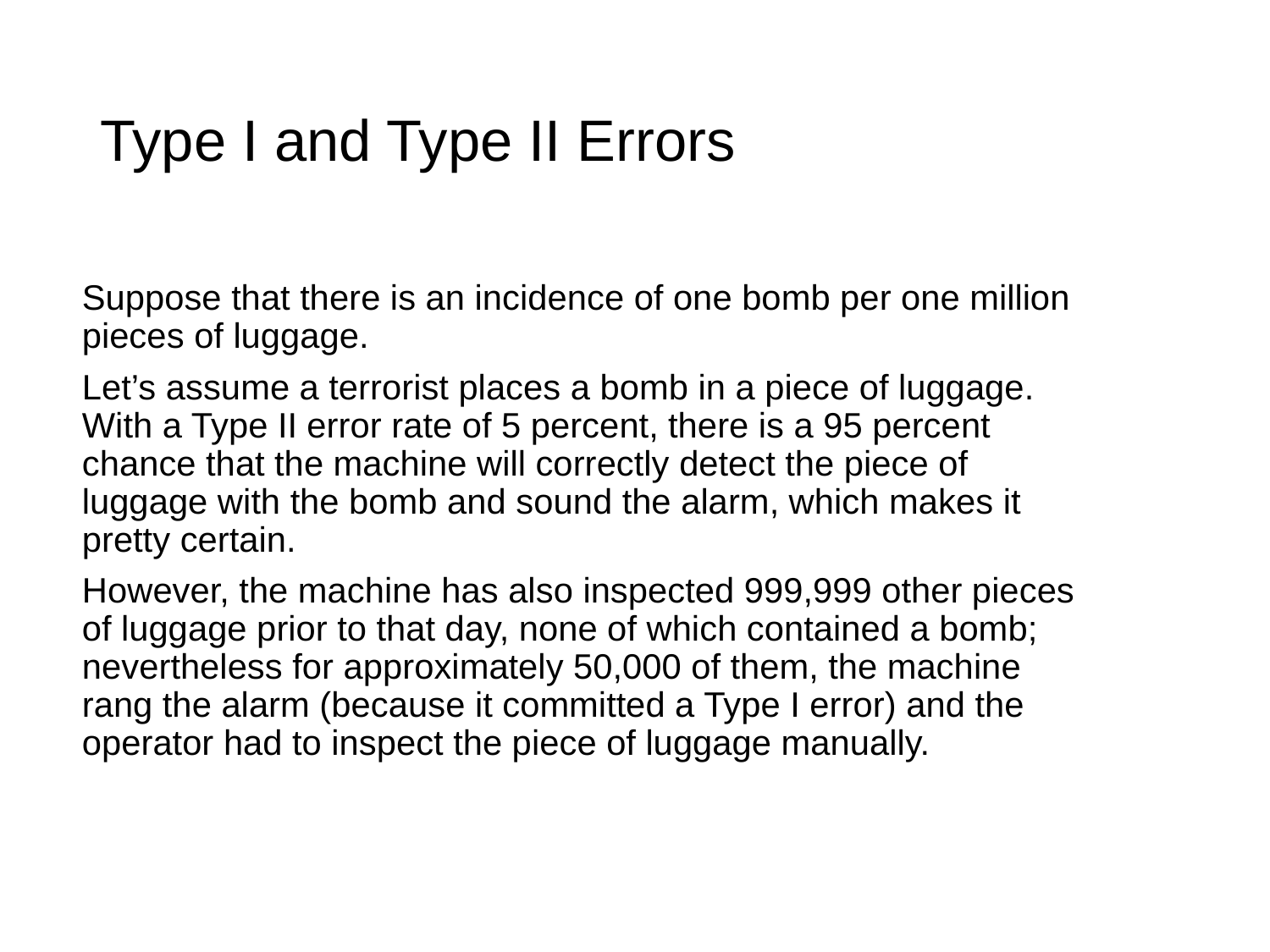

# Type I and Type II Errors
Suppose that there is an incidence of one bomb per one million pieces of luggage.
Let’s assume a terrorist places a bomb in a piece of luggage. With a Type II error rate of 5 percent, there is a 95 percent chance that the machine will correctly detect the piece of luggage with the bomb and sound the alarm, which makes it pretty certain.
However, the machine has also inspected 999,999 other pieces of luggage prior to that day, none of which contained a bomb; nevertheless for approximately 50,000 of them, the machine rang the alarm (because it committed a Type I error) and the operator had to inspect the piece of luggage manually.